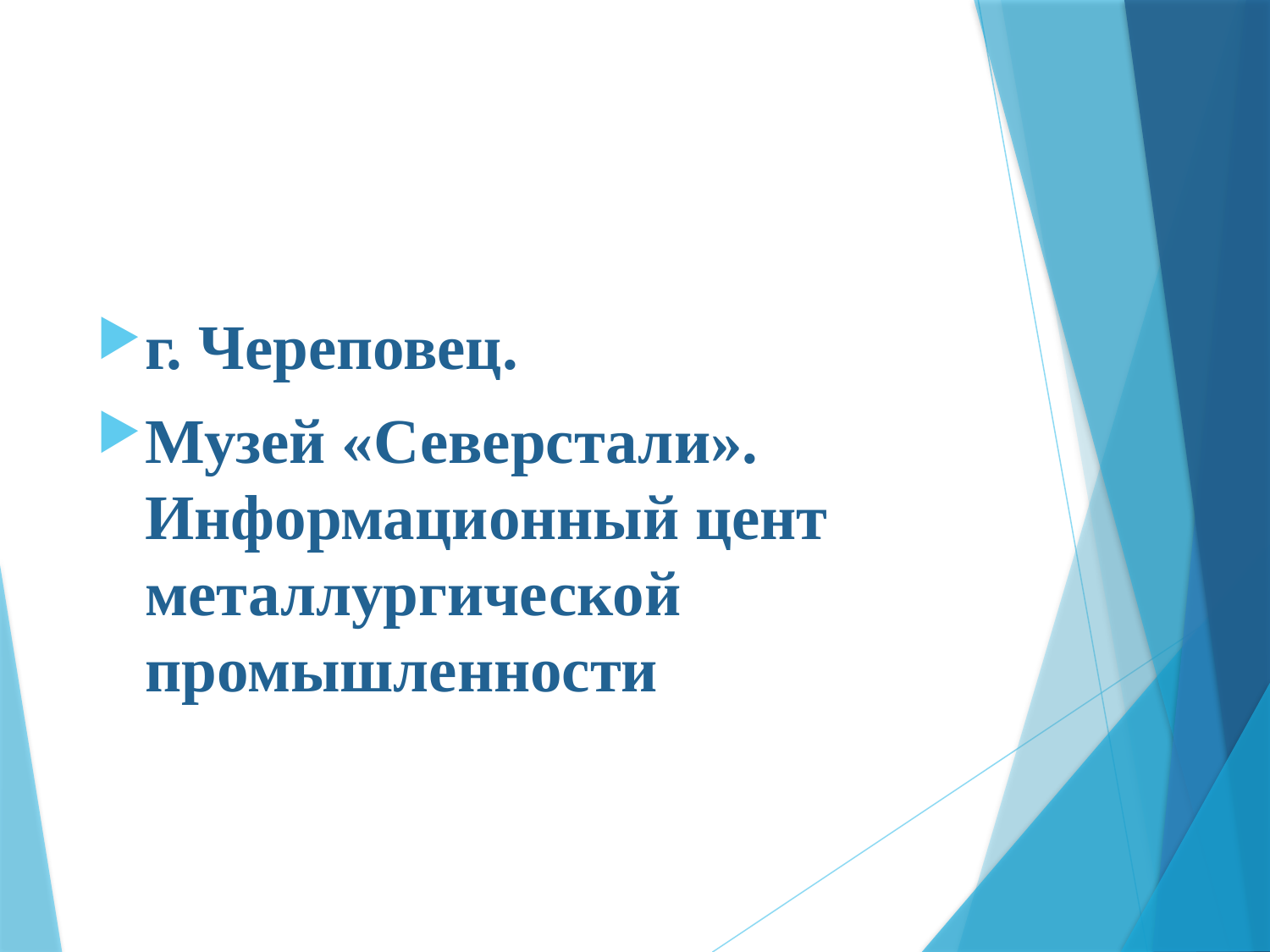

#
г. Череповец.
Музей «Северстали».  Информационный цент металлургической промышленности